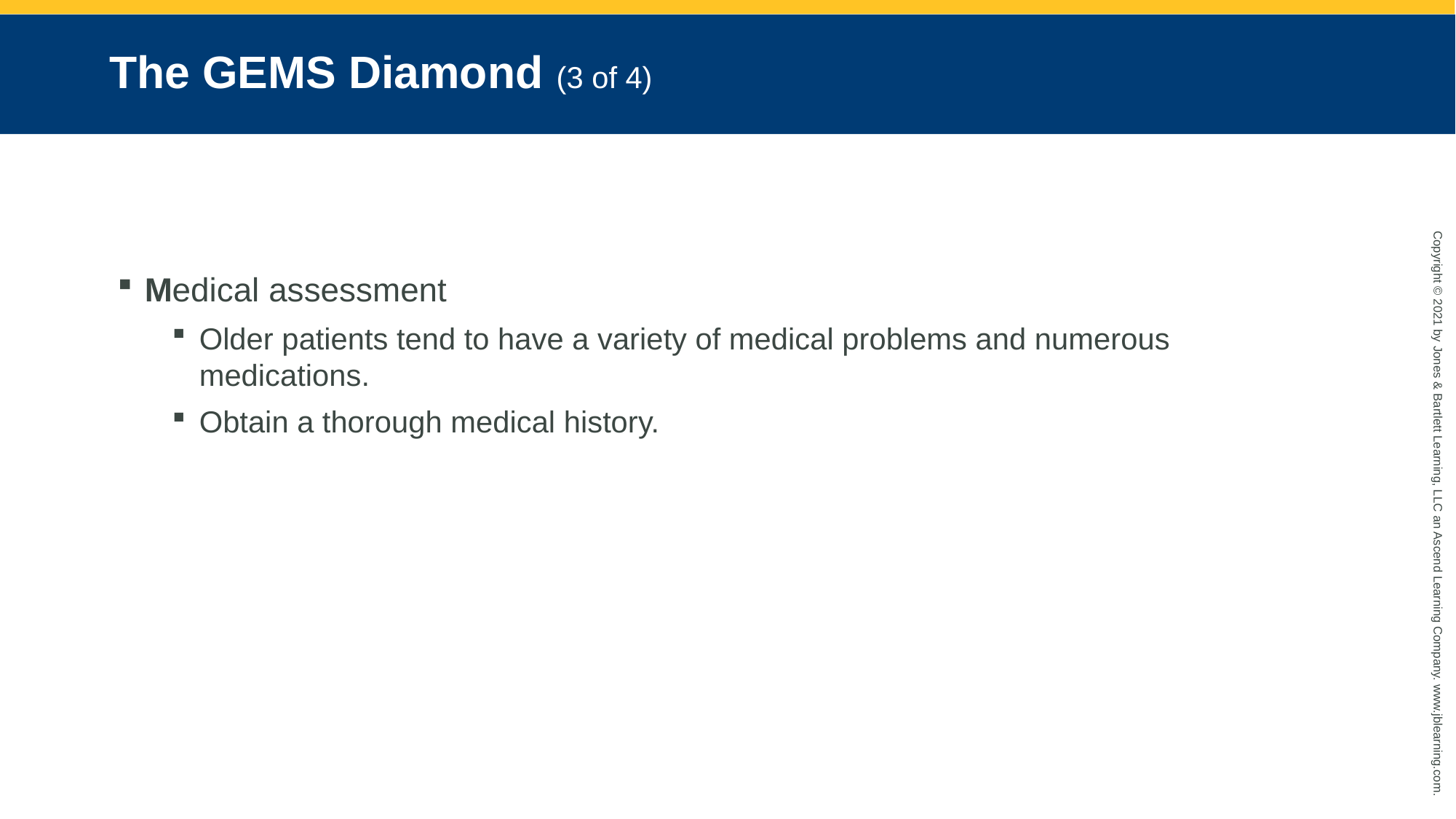

# The GEMS Diamond (3 of 4)
Medical assessment
Older patients tend to have a variety of medical problems and numerous medications.
Obtain a thorough medical history.